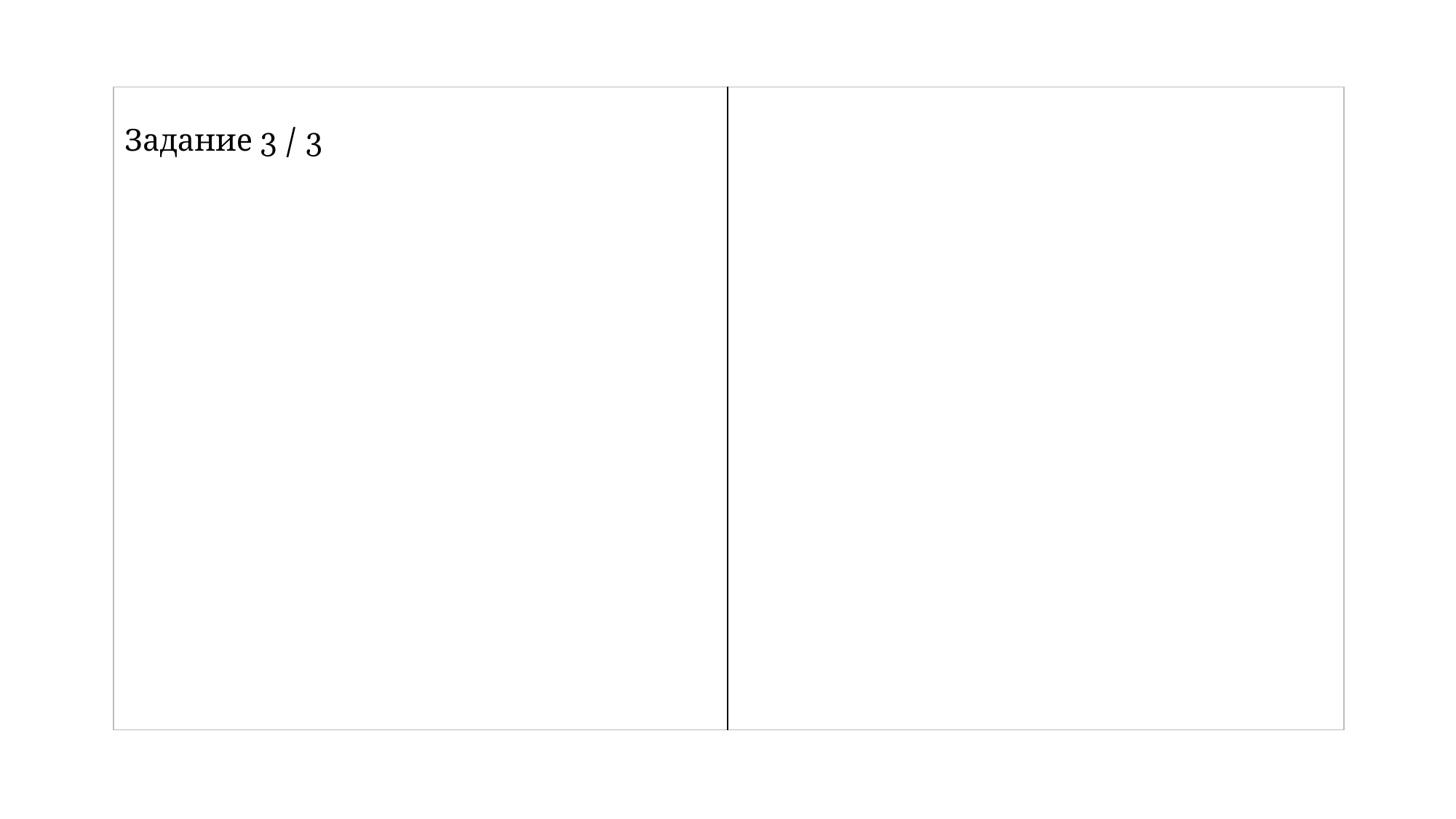

| Задание 3 / 3 |  |
| --- | --- |